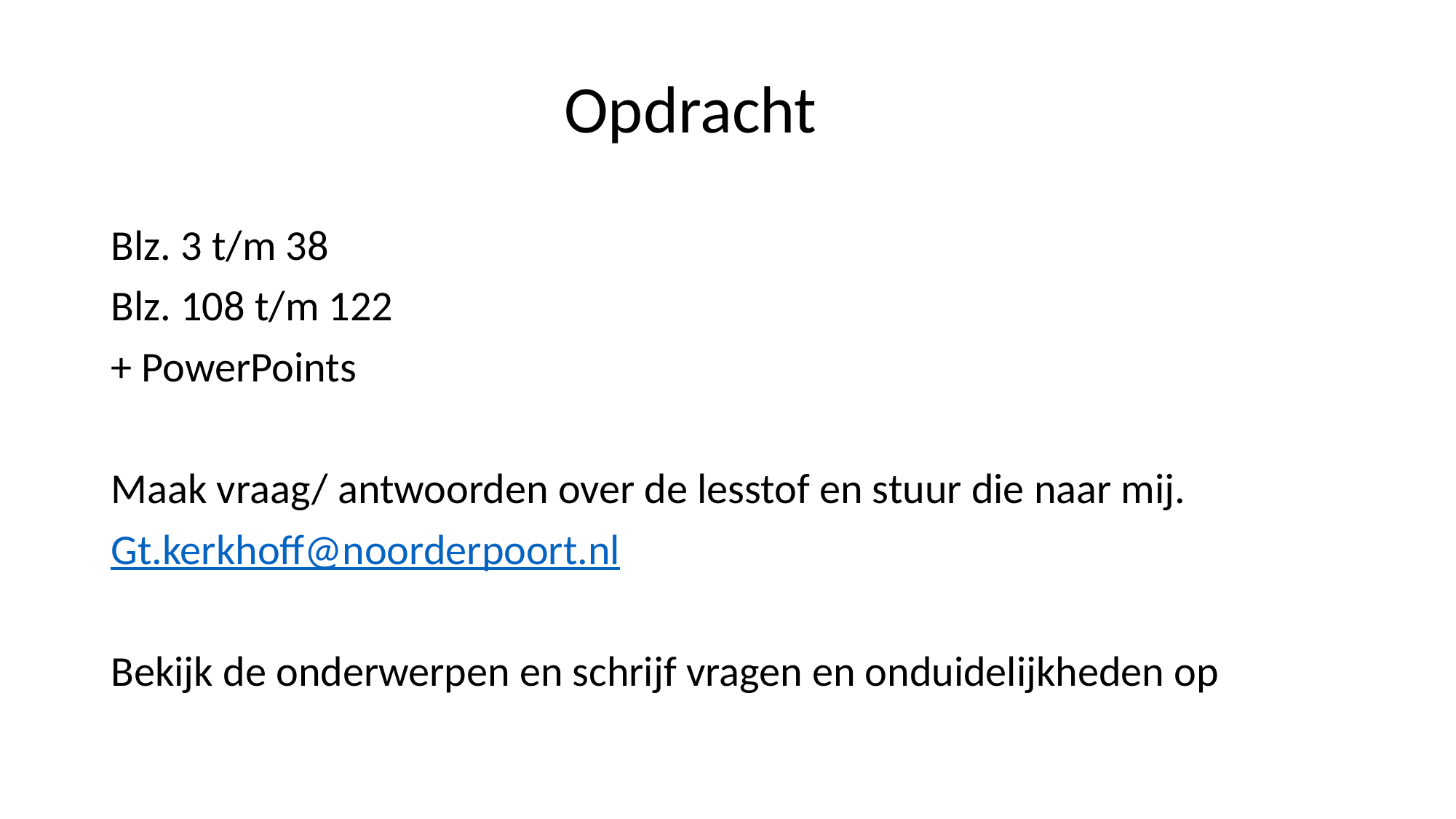

# Opdracht
Blz. 3 t/m 38
Blz. 108 t/m 122
+ PowerPoints

Maak vraag/ antwoorden over de lesstof en stuur die naar mij.
Gt.kerkhoff@noorderpoort.nl

Bekijk de onderwerpen en schrijf vragen en onduidelijkheden op